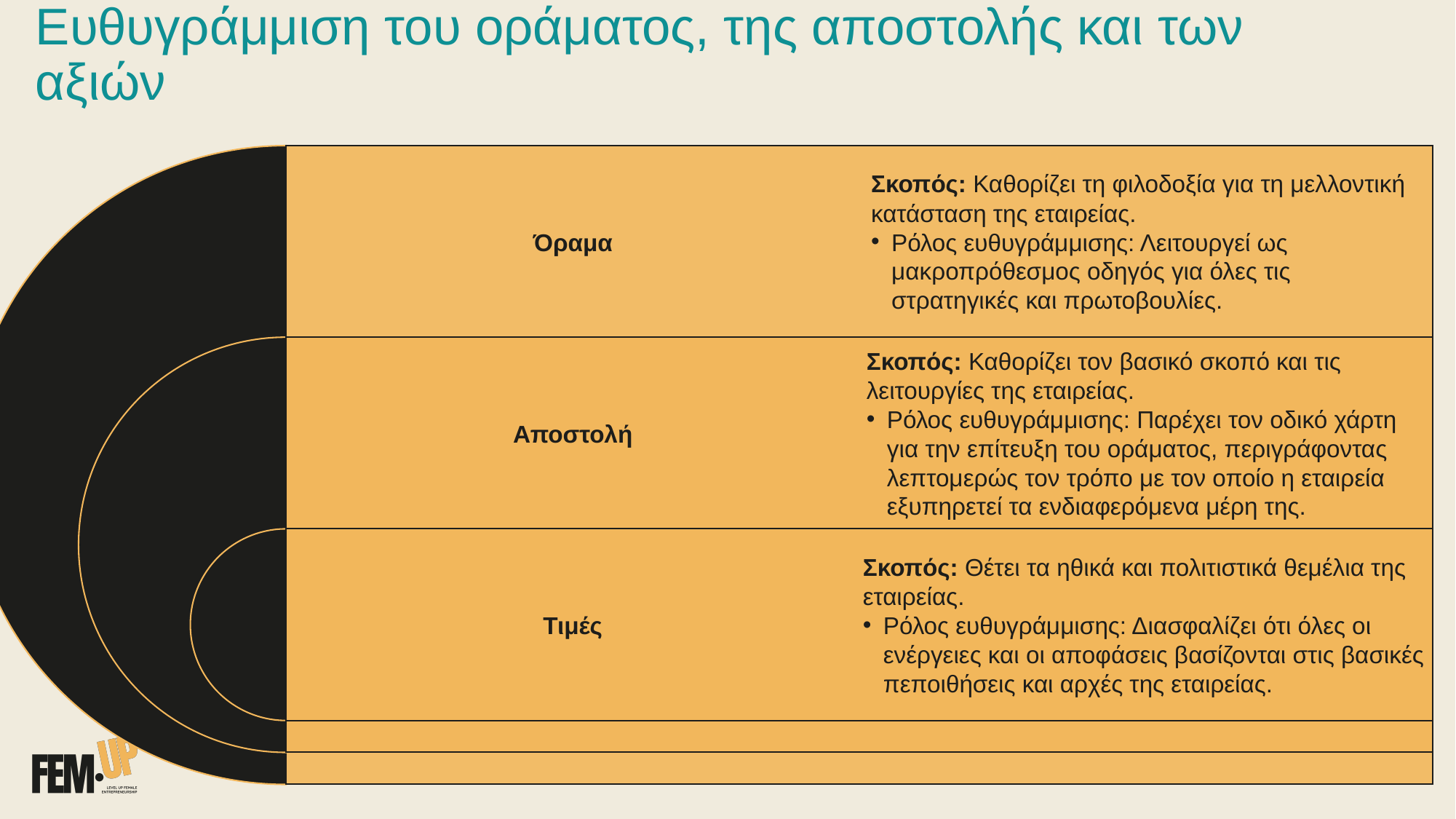

# Ευθυγράμμιση του οράματος, της αποστολής και των αξιών
Όραμα
Αποστολή
Τιμές
Σκοπός: Καθορίζει τη φιλοδοξία για τη μελλοντική κατάσταση της εταιρείας.
Ρόλος ευθυγράμμισης: Λειτουργεί ως μακροπρόθεσμος οδηγός για όλες τις στρατηγικές και πρωτοβουλίες.
Σκοπός: Καθορίζει τον βασικό σκοπό και τις λειτουργίες της εταιρείας.
Ρόλος ευθυγράμμισης: Παρέχει τον οδικό χάρτη για την επίτευξη του οράματος, περιγράφοντας λεπτομερώς τον τρόπο με τον οποίο η εταιρεία εξυπηρετεί τα ενδιαφερόμενα μέρη της.
Σκοπός: Θέτει τα ηθικά και πολιτιστικά θεμέλια της εταιρείας.
Ρόλος ευθυγράμμισης: Διασφαλίζει ότι όλες οι ενέργειες και οι αποφάσεις βασίζονται στις βασικές πεποιθήσεις και αρχές της εταιρείας.